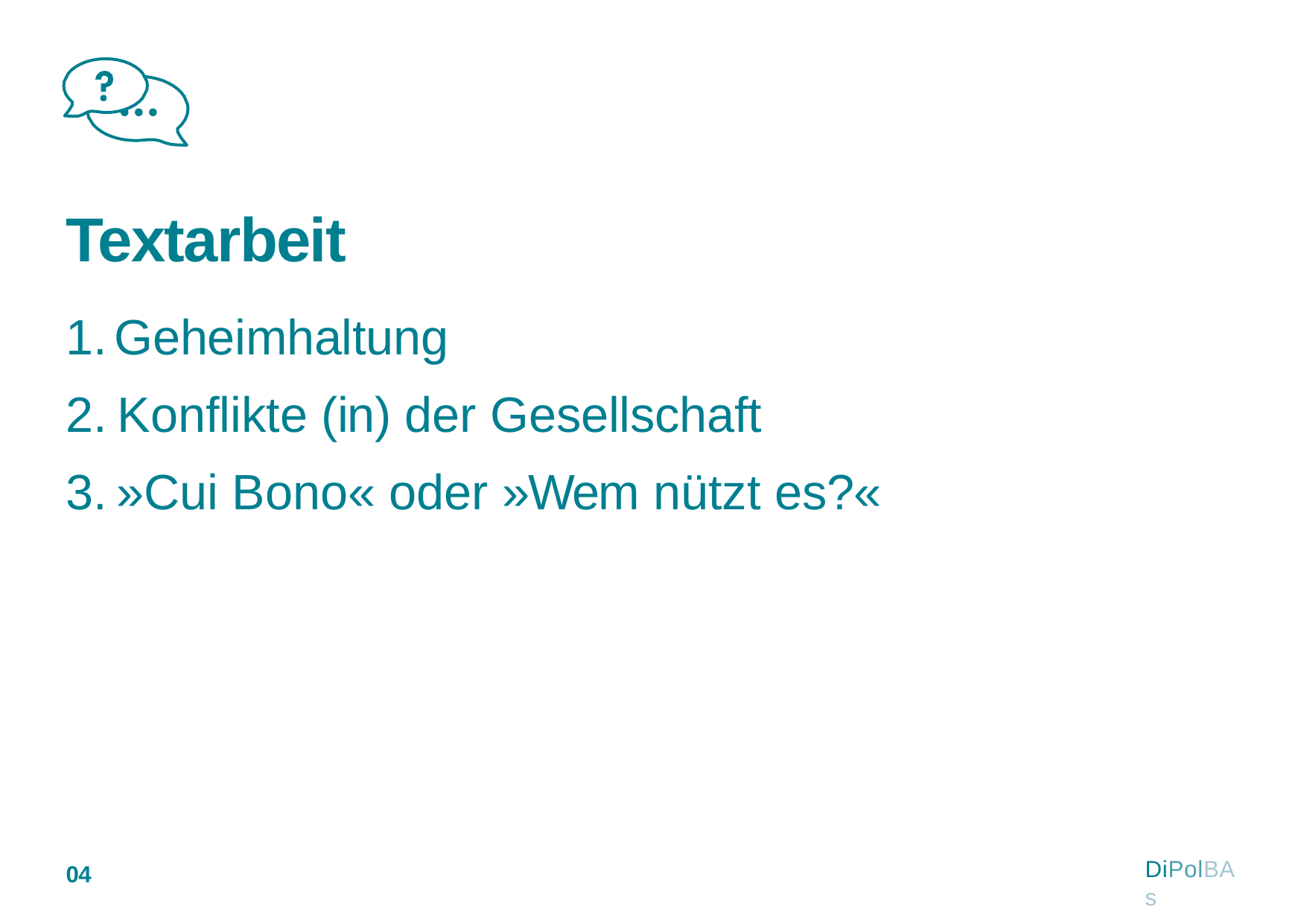

# Textarbeit
Geheimhaltung
Konflikte (in) der Gesellschaft
»Cui Bono« oder »Wem nützt es?«
DiPolBAs
04